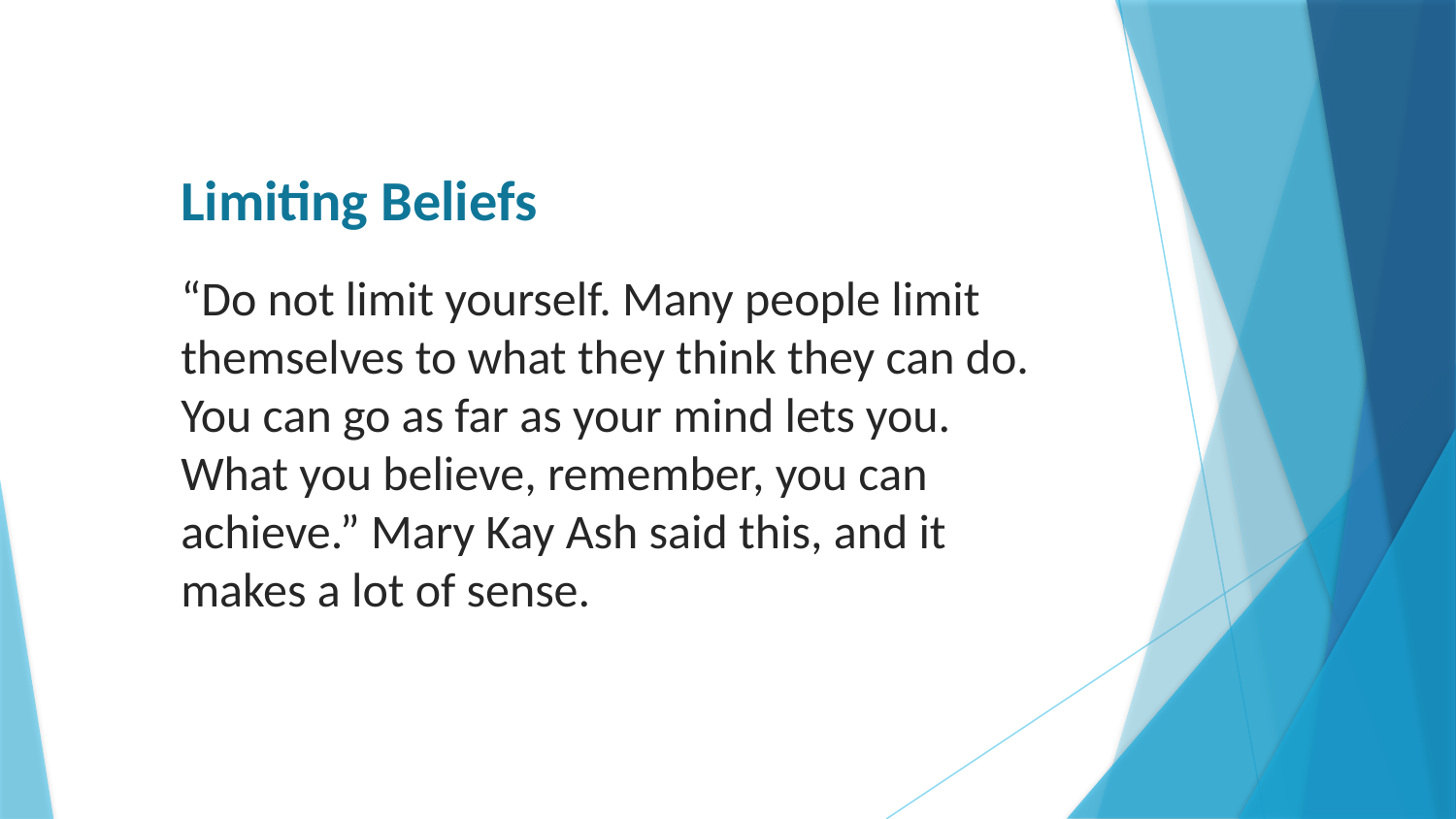

# Limiting Beliefs
“Do not limit yourself. Many people limit themselves to what they think they can do. You can go as far as your mind lets you. What you believe, remember, you can achieve.” Mary Kay Ash said this, and it makes a lot of sense.